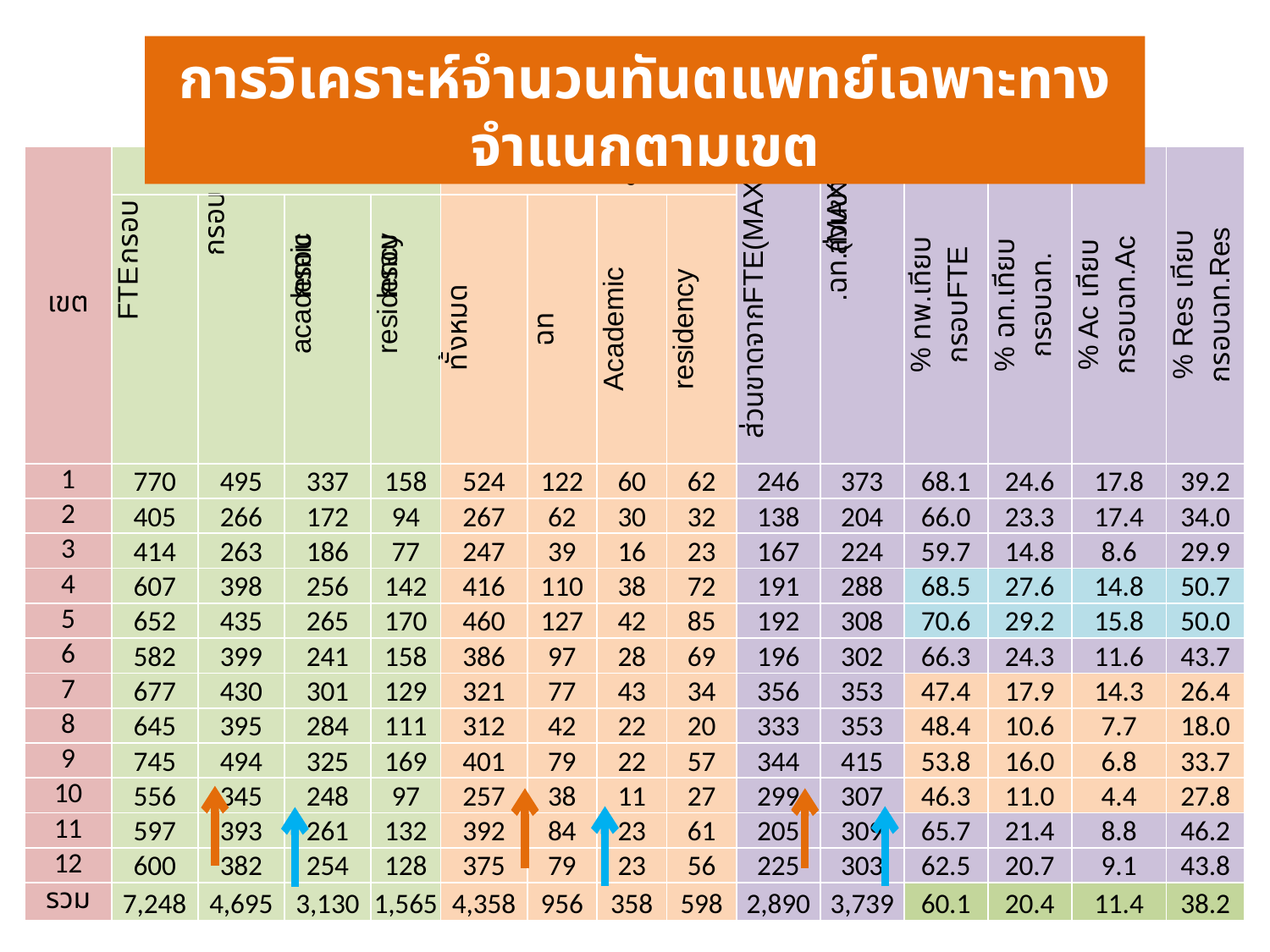

การวิเคราะห์จำนวนทันตแพทย์เฉพาะทางจำแนกตามเขต
| เขต | กรอบ MAX (100%) |  |  |  | จำนวนที่มีอยู่จริง |  |  |  | ส่วนขาดจากFTE(MAX) | ส่วนขาด ทพ.ฉท.(MAX) | % ทพ.เทียบ กรอบFTE | % ฉท.เทียบ กรอบฉท. | % Ac เทียบ กรอบฉท.Ac | % Res เทียบ กรอบฉท.Res |
| --- | --- | --- | --- | --- | --- | --- | --- | --- | --- | --- | --- | --- | --- | --- |
|  | กรอบ FTE | กรอบ ฉพ | กรอบ academic | กรอบ residency | ทั้งหมด | ฉท | Academic | residency |  |  |  |  |  |  |
| 1 | 770 | 495 | 337 | 158 | 524 | 122 | 60 | 62 | 246 | 373 | 68.1 | 24.6 | 17.8 | 39.2 |
| 2 | 405 | 266 | 172 | 94 | 267 | 62 | 30 | 32 | 138 | 204 | 66.0 | 23.3 | 17.4 | 34.0 |
| 3 | 414 | 263 | 186 | 77 | 247 | 39 | 16 | 23 | 167 | 224 | 59.7 | 14.8 | 8.6 | 29.9 |
| 4 | 607 | 398 | 256 | 142 | 416 | 110 | 38 | 72 | 191 | 288 | 68.5 | 27.6 | 14.8 | 50.7 |
| 5 | 652 | 435 | 265 | 170 | 460 | 127 | 42 | 85 | 192 | 308 | 70.6 | 29.2 | 15.8 | 50.0 |
| 6 | 582 | 399 | 241 | 158 | 386 | 97 | 28 | 69 | 196 | 302 | 66.3 | 24.3 | 11.6 | 43.7 |
| 7 | 677 | 430 | 301 | 129 | 321 | 77 | 43 | 34 | 356 | 353 | 47.4 | 17.9 | 14.3 | 26.4 |
| 8 | 645 | 395 | 284 | 111 | 312 | 42 | 22 | 20 | 333 | 353 | 48.4 | 10.6 | 7.7 | 18.0 |
| 9 | 745 | 494 | 325 | 169 | 401 | 79 | 22 | 57 | 344 | 415 | 53.8 | 16.0 | 6.8 | 33.7 |
| 10 | 556 | 345 | 248 | 97 | 257 | 38 | 11 | 27 | 299 | 307 | 46.3 | 11.0 | 4.4 | 27.8 |
| 11 | 597 | 393 | 261 | 132 | 392 | 84 | 23 | 61 | 205 | 309 | 65.7 | 21.4 | 8.8 | 46.2 |
| 12 | 600 | 382 | 254 | 128 | 375 | 79 | 23 | 56 | 225 | 303 | 62.5 | 20.7 | 9.1 | 43.8 |
| รวม | 7,248 | 4,695 | 3,130 | 1,565 | 4,358 | 956 | 358 | 598 | 2,890 | 3,739 | 60.1 | 20.4 | 11.4 | 38.2 |